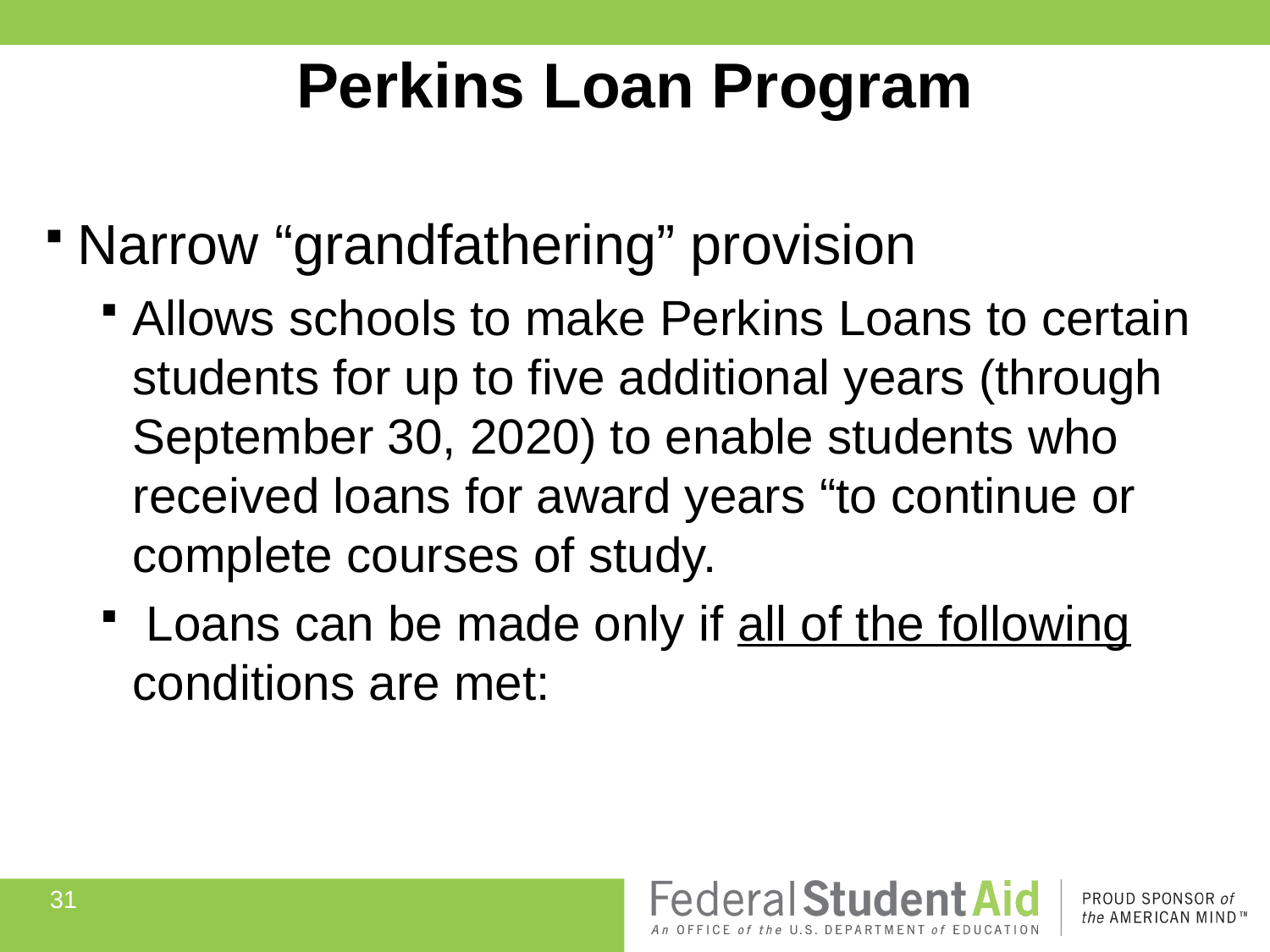

# Perkins Loan Program
Narrow “grandfathering” provision
Allows schools to make Perkins Loans to certain students for up to five additional years (through September 30, 2020) to enable students who received loans for award years “to continue or complete courses of study.
 Loans can be made only if all of the following conditions are met:

31